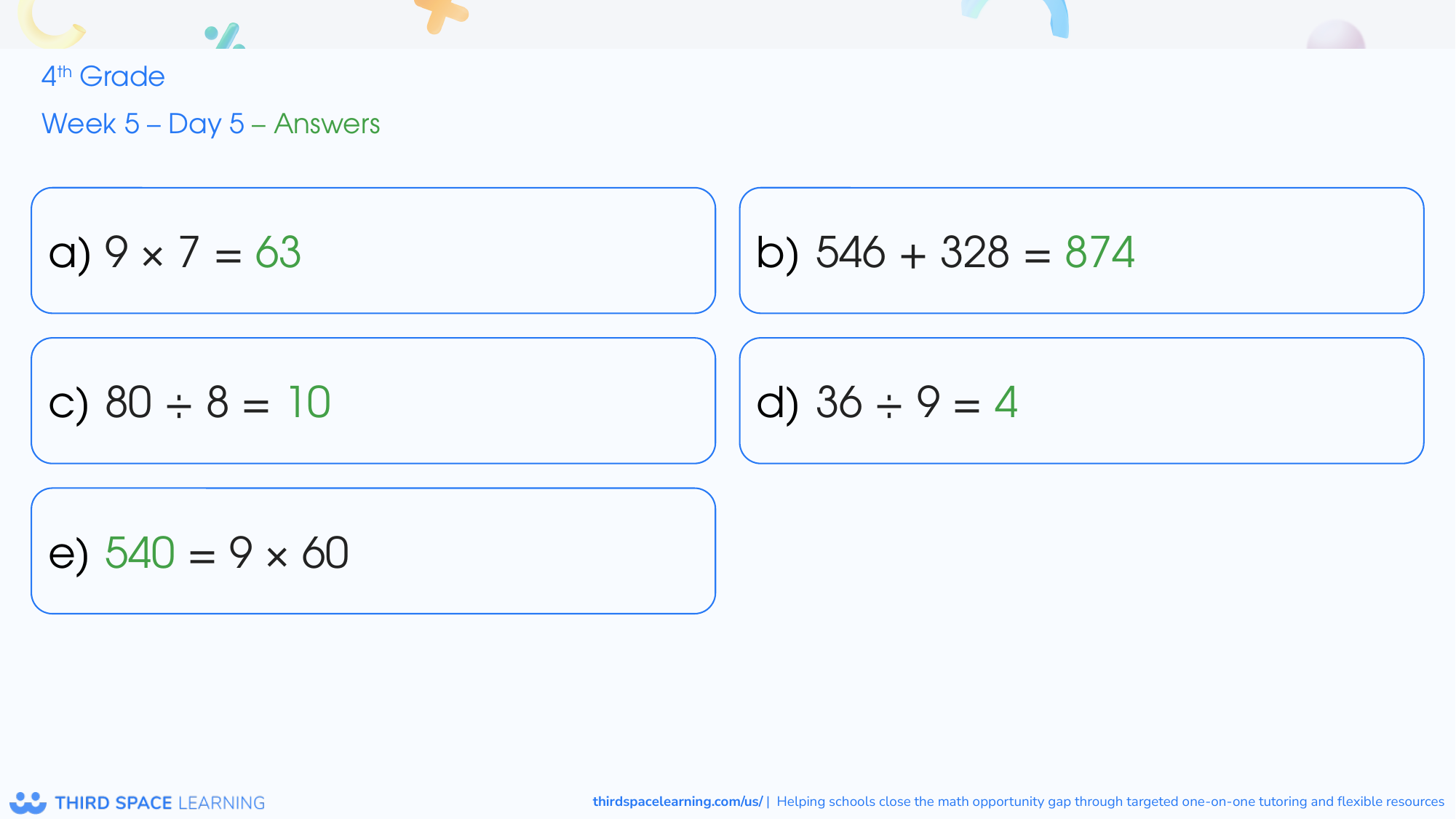

4th Grade
Week 5 – Day 5 – Answers
9 × 7 = 63
546 + 328 = 874
80 ÷ 8 = 10
36 ÷ 9 = 4
540 = 9 × 60